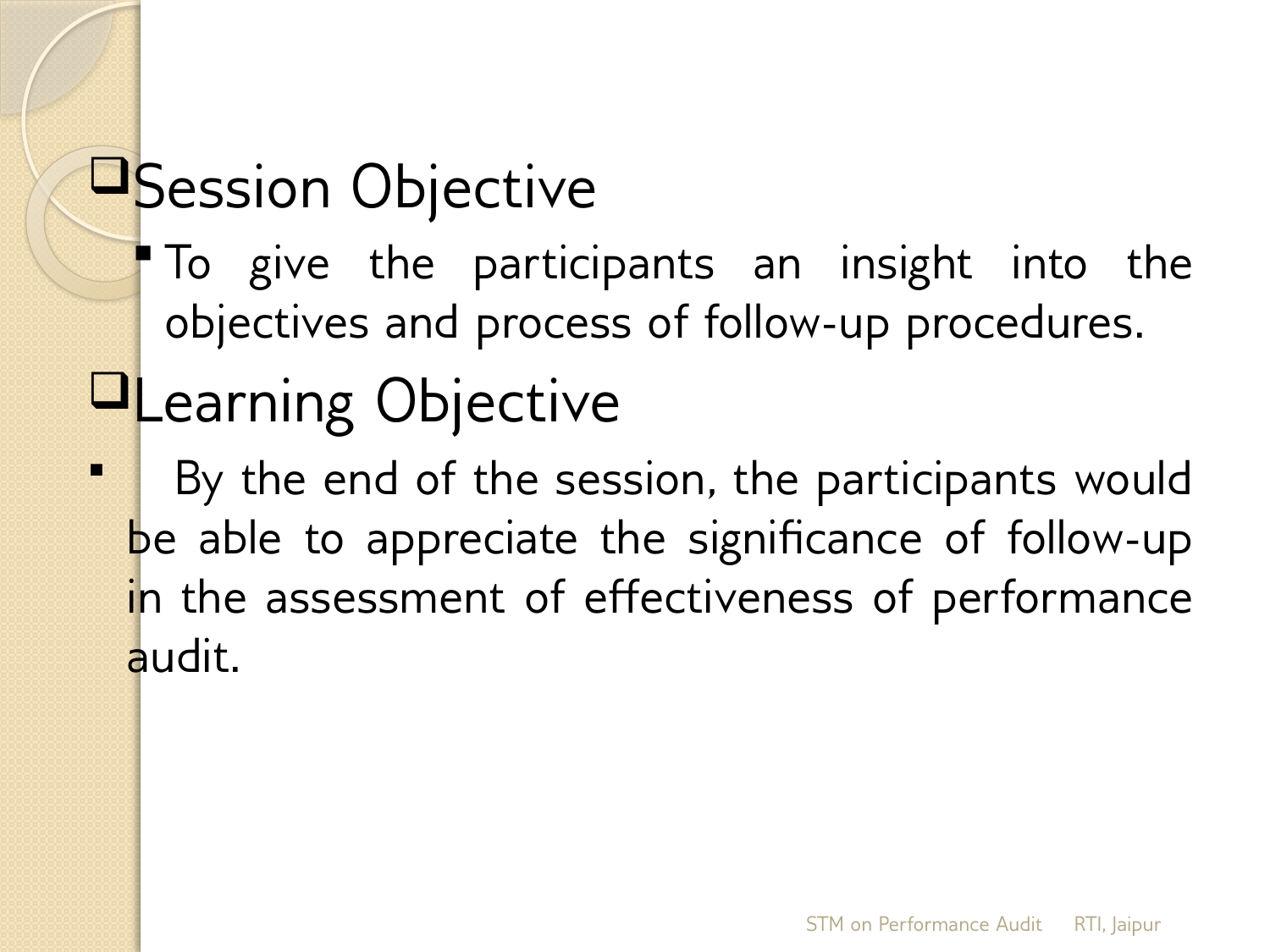

Session Objective
To give the participants an insight into the objectives and process of follow-up procedures.
Learning Objective
   By the end of the session, the participants would be able to appreciate the significance of follow-up in the assessment of effectiveness of performance audit.
STM on Performance Audit     RTI, Jaipur